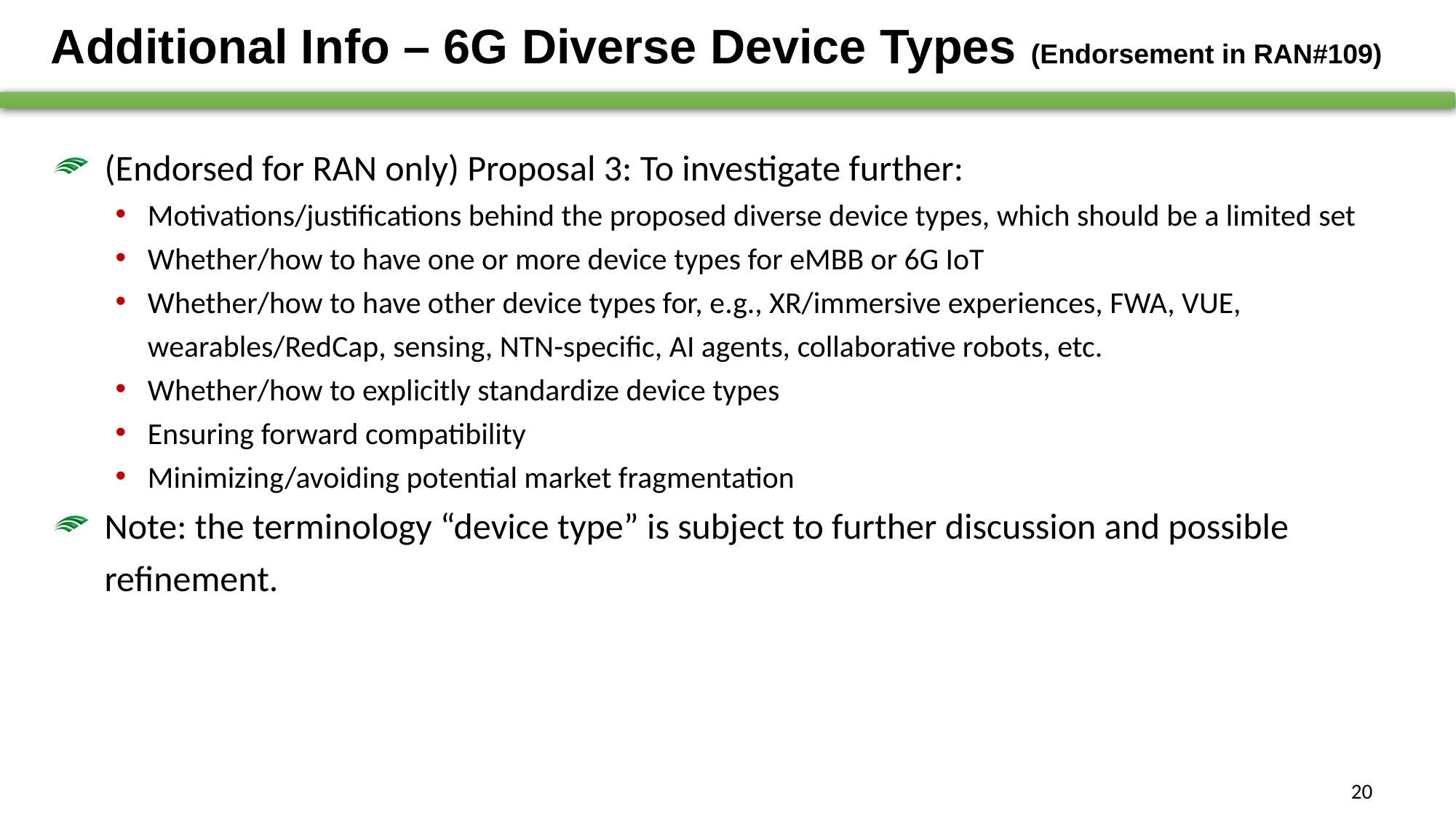

# Additional Info – 6G Diverse Device Types (Endorsement in RAN#109)
(Endorsed for RAN only) Proposal 3: To investigate further:
Motivations/justifications behind the proposed diverse device types, which should be a limited set
Whether/how to have one or more device types for eMBB or 6G IoT
Whether/how to have other device types for, e.g., XR/immersive experiences, FWA, VUE, wearables/RedCap, sensing, NTN-specific, AI agents, collaborative robots, etc.
Whether/how to explicitly standardize device types
Ensuring forward compatibility
Minimizing/avoiding potential market fragmentation
Note: the terminology “device type” is subject to further discussion and possible refinement.